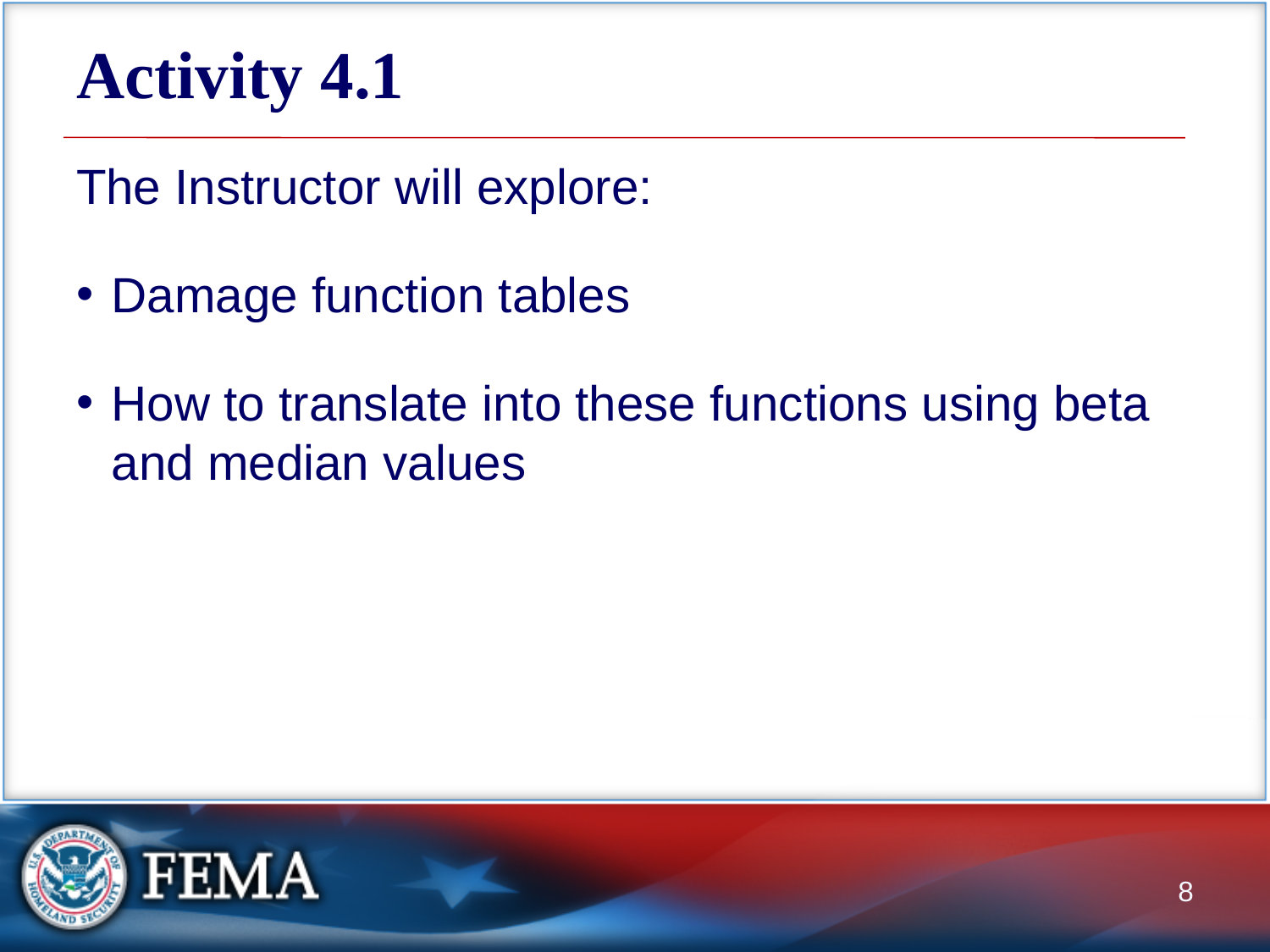

# Activity 4.1
The Instructor will explore:
Damage function tables
How to translate into these functions using beta and median values
8